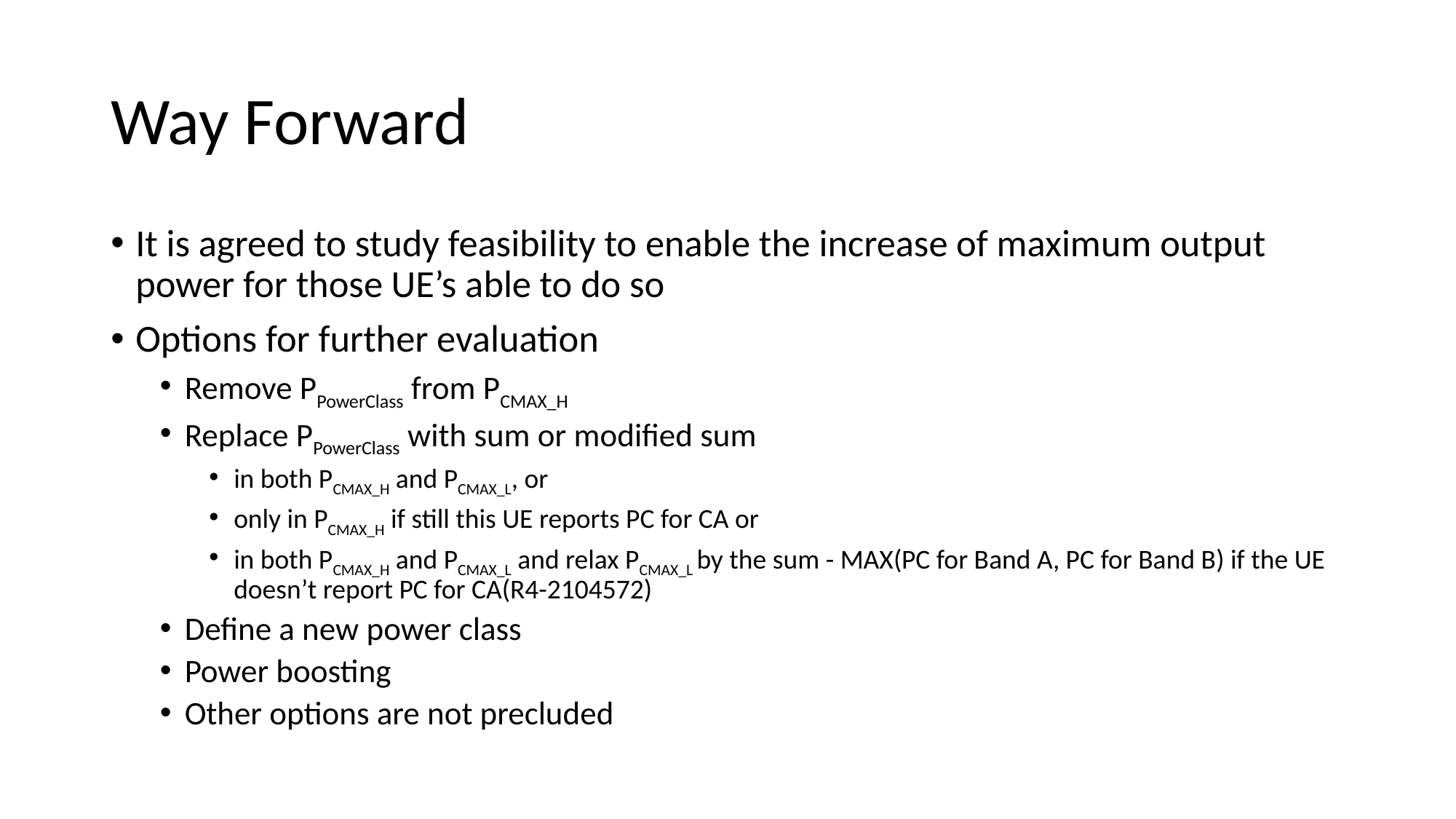

# Way Forward
It is agreed to study feasibility to enable the increase of maximum output power for those UE’s able to do so
Options for further evaluation
Remove PPowerClass from PCMAX_H
Replace PPowerClass with sum or modified sum
in both PCMAX_H and PCMAX_L, or
only in PCMAX_H if still this UE reports PC for CA or
in both PCMAX_H and PCMAX_L and relax PCMAX_L by the sum - MAX(PC for Band A, PC for Band B) if the UE doesn’t report PC for CA(R4-2104572)
Define a new power class
Power boosting
Other options are not precluded